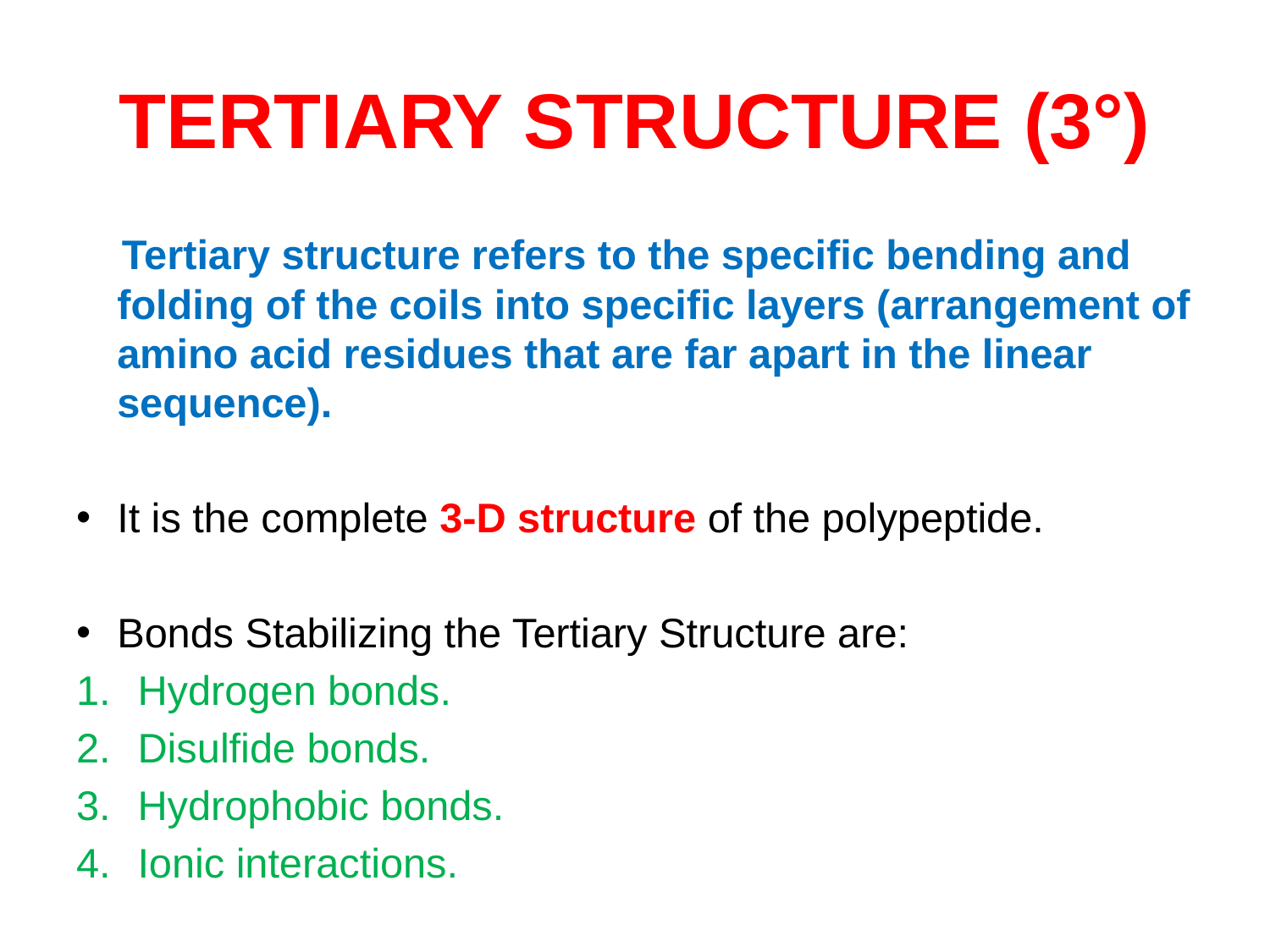

# TERTIARY STRUCTURE (3°)
    Tertiary structure refers to the specific bending and folding of the coils into specific layers (arrangement of amino acid residues that are far apart in the linear sequence).

It is the complete 3-D structure of the polypeptide.

Bonds Stabilizing the Tertiary Structure are:
Hydrogen bonds.
Disulfide bonds.
Hydrophobic bonds.
Ionic interactions.